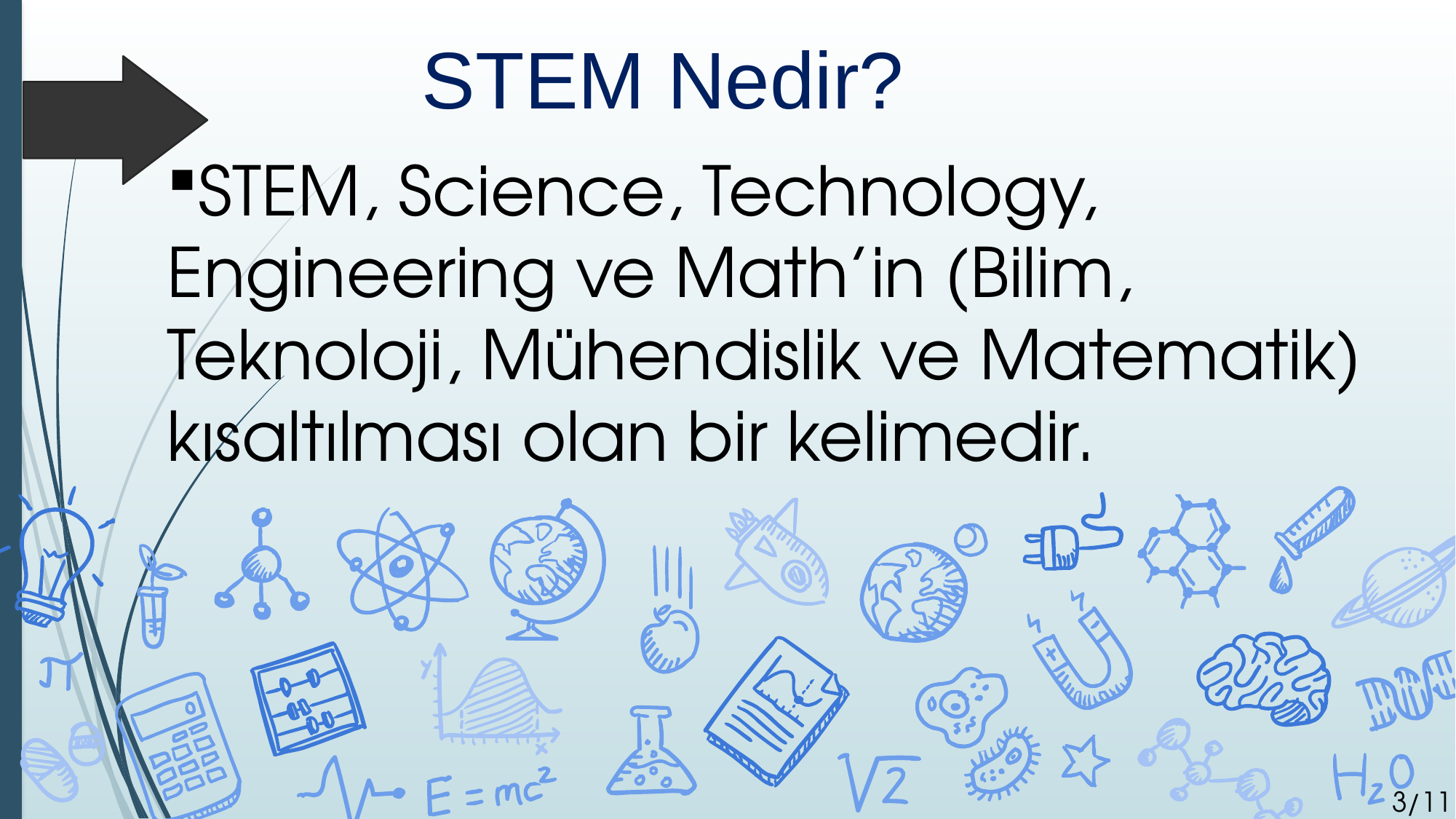

STEM Nedir?

STEM, Science, Technology, Engineering ve Math’in (Bilim, Teknoloji, Mühendislik ve Matematik) kısaltılması olan bir kelimedir.
3/11